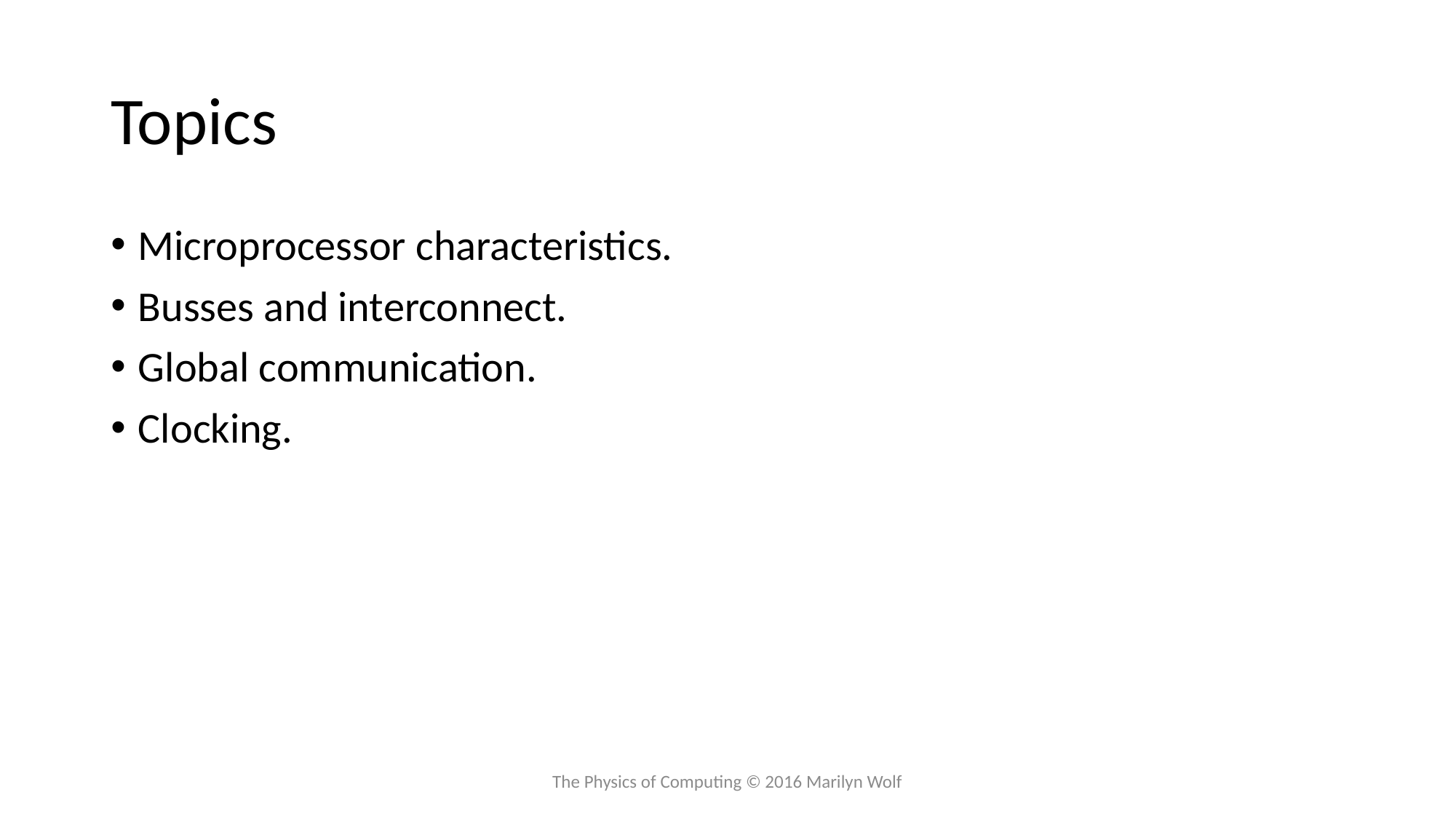

# Topics
Microprocessor characteristics.
Busses and interconnect.
Global communication.
Clocking.
The Physics of Computing © 2016 Marilyn Wolf